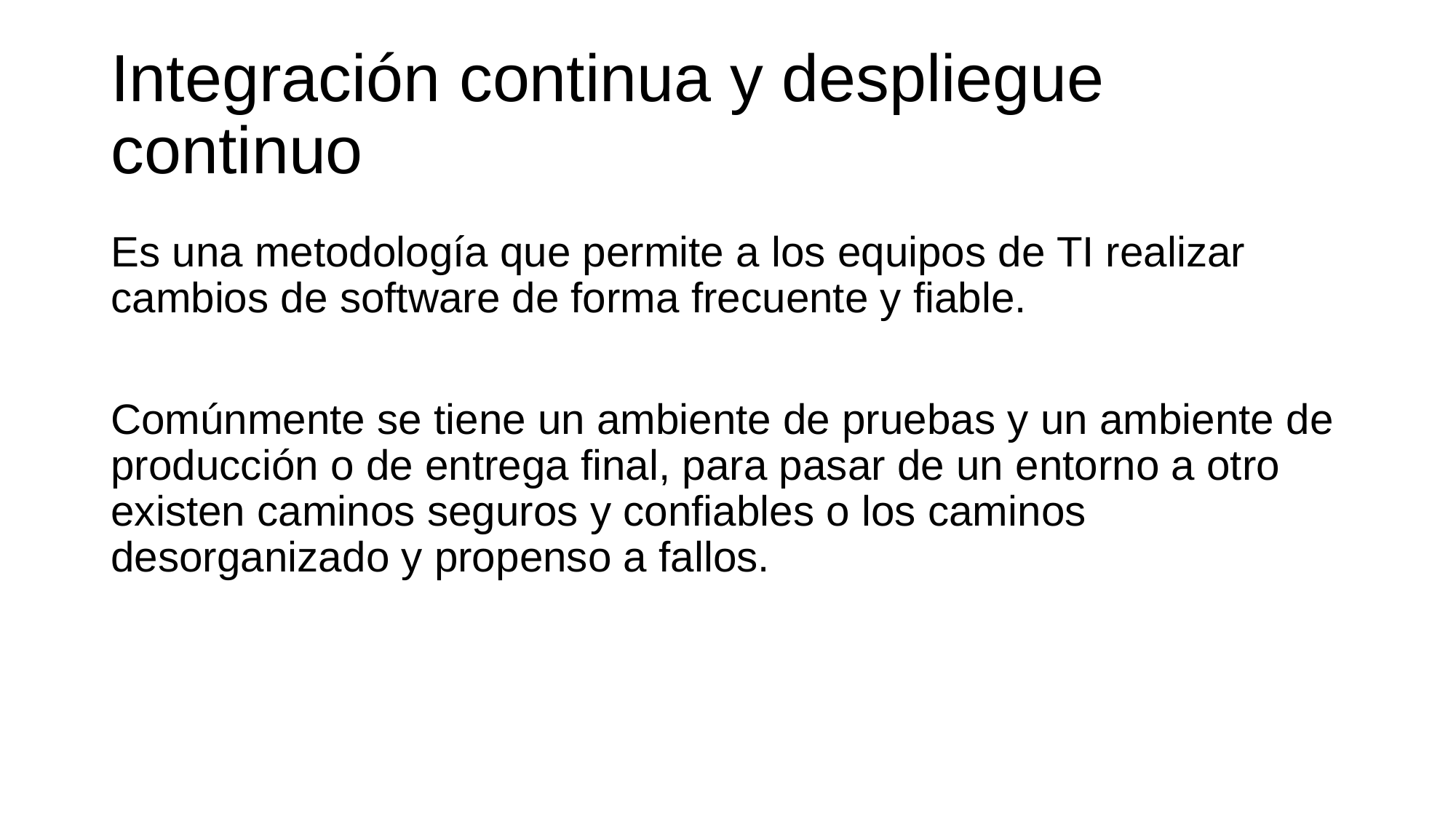

# Integración continua y despliegue continuo
Es una metodología que permite a los equipos de TI realizar cambios de software de forma frecuente y fiable.

Comúnmente se tiene un ambiente de pruebas y un ambiente de producción o de entrega final, para pasar de un entorno a otro existen caminos seguros y confiables o los caminos desorganizado y propenso a fallos.